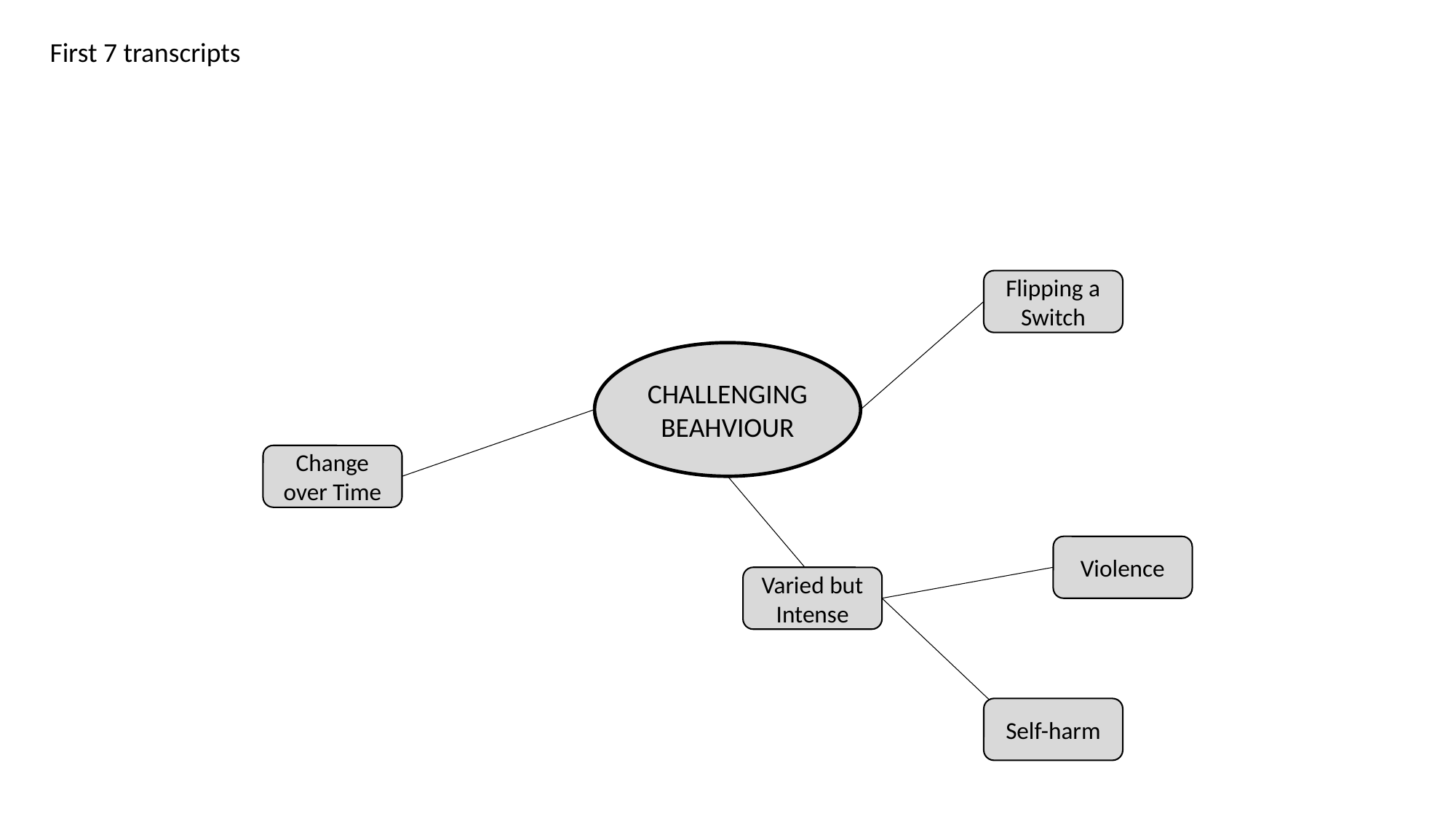

First 7 transcripts
Flipping a Switch
CHALLENGING BEAHVIOUR
Change over Time
Violence
Varied but Intense
Self-harm